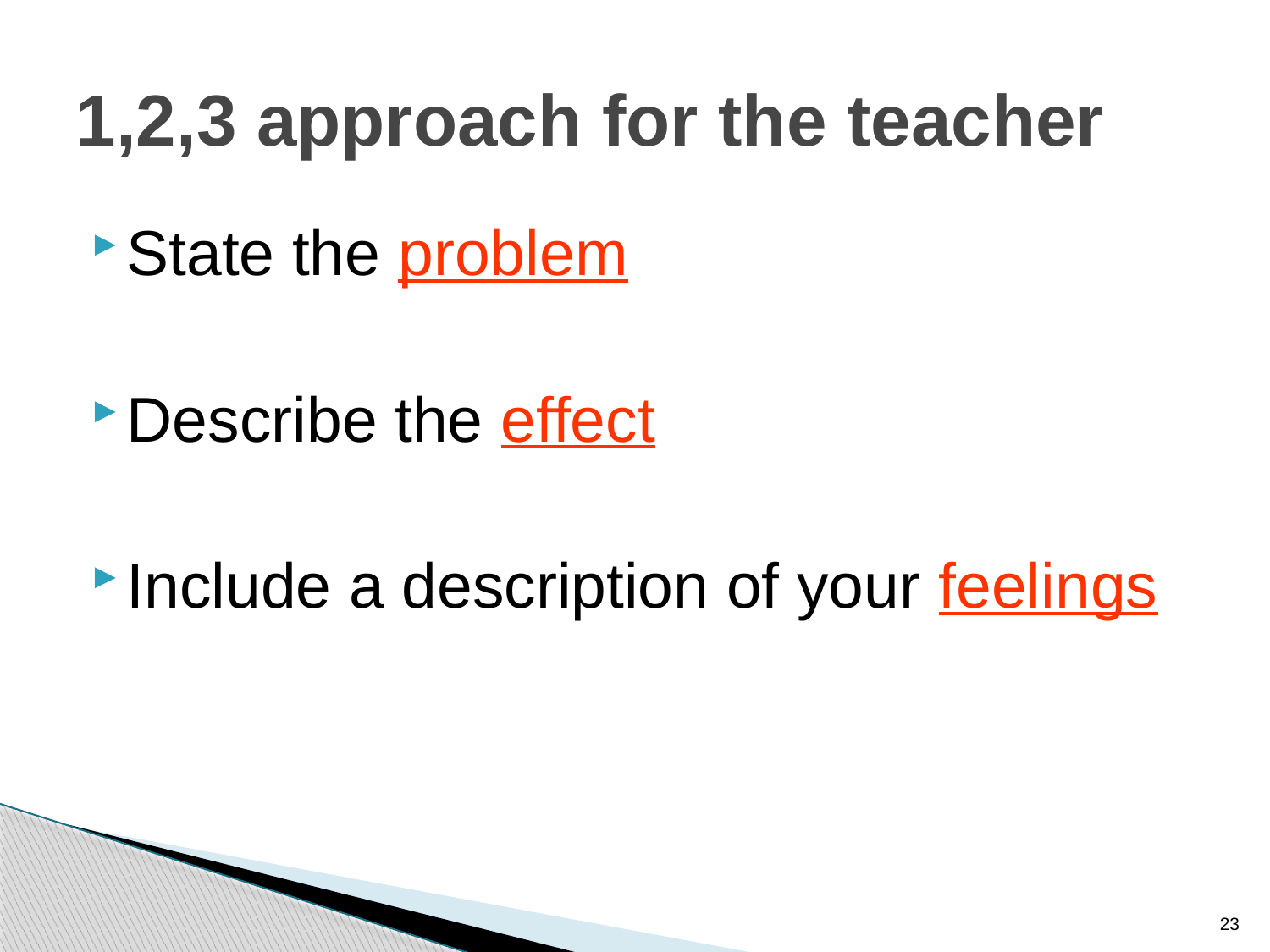

# 1,2,3 approach for the teacher
State the problem

Describe the effect

Include a description of your feelings

23